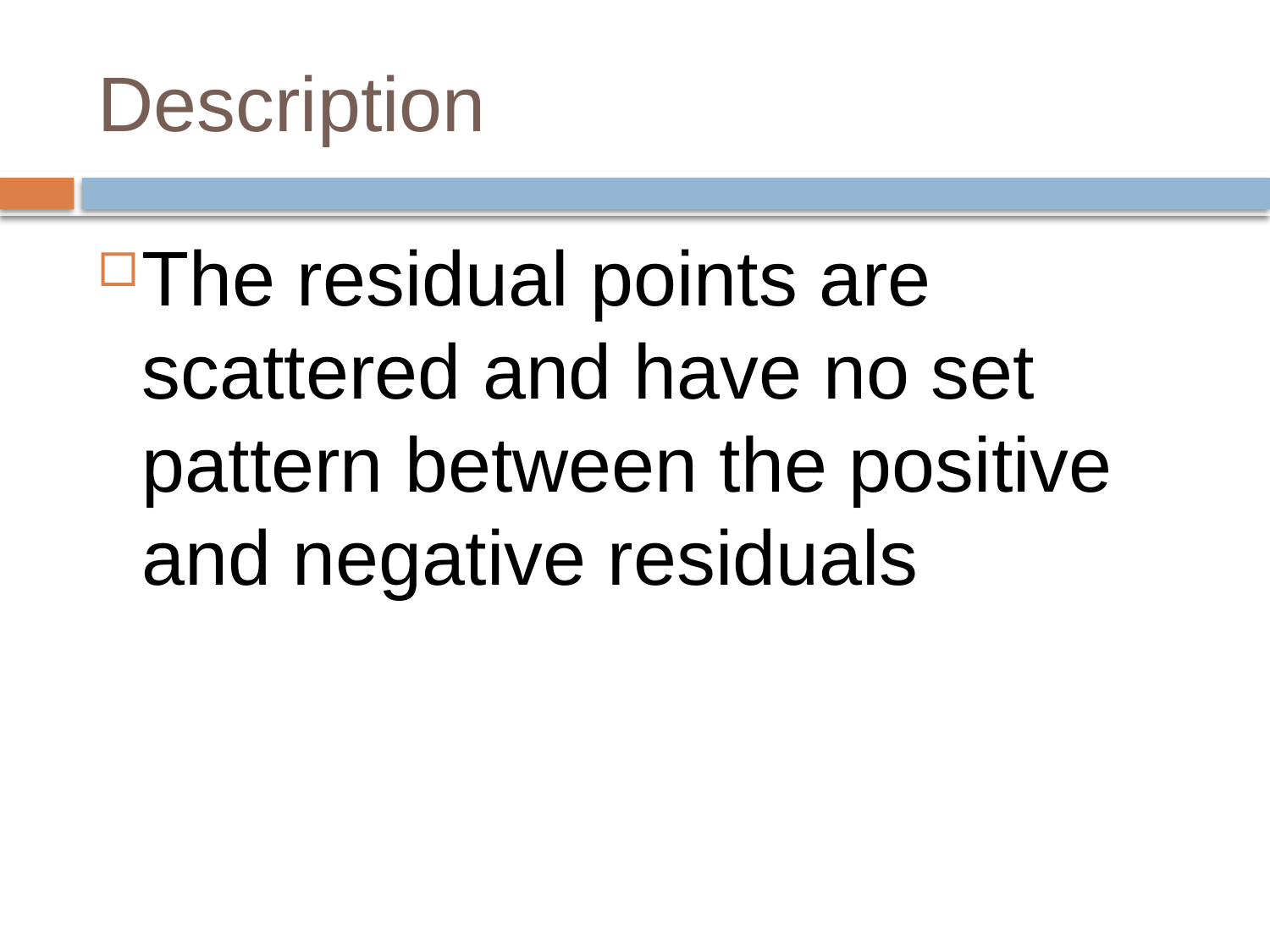

# Description
The residual points are scattered and have no set pattern between the positive and negative residuals